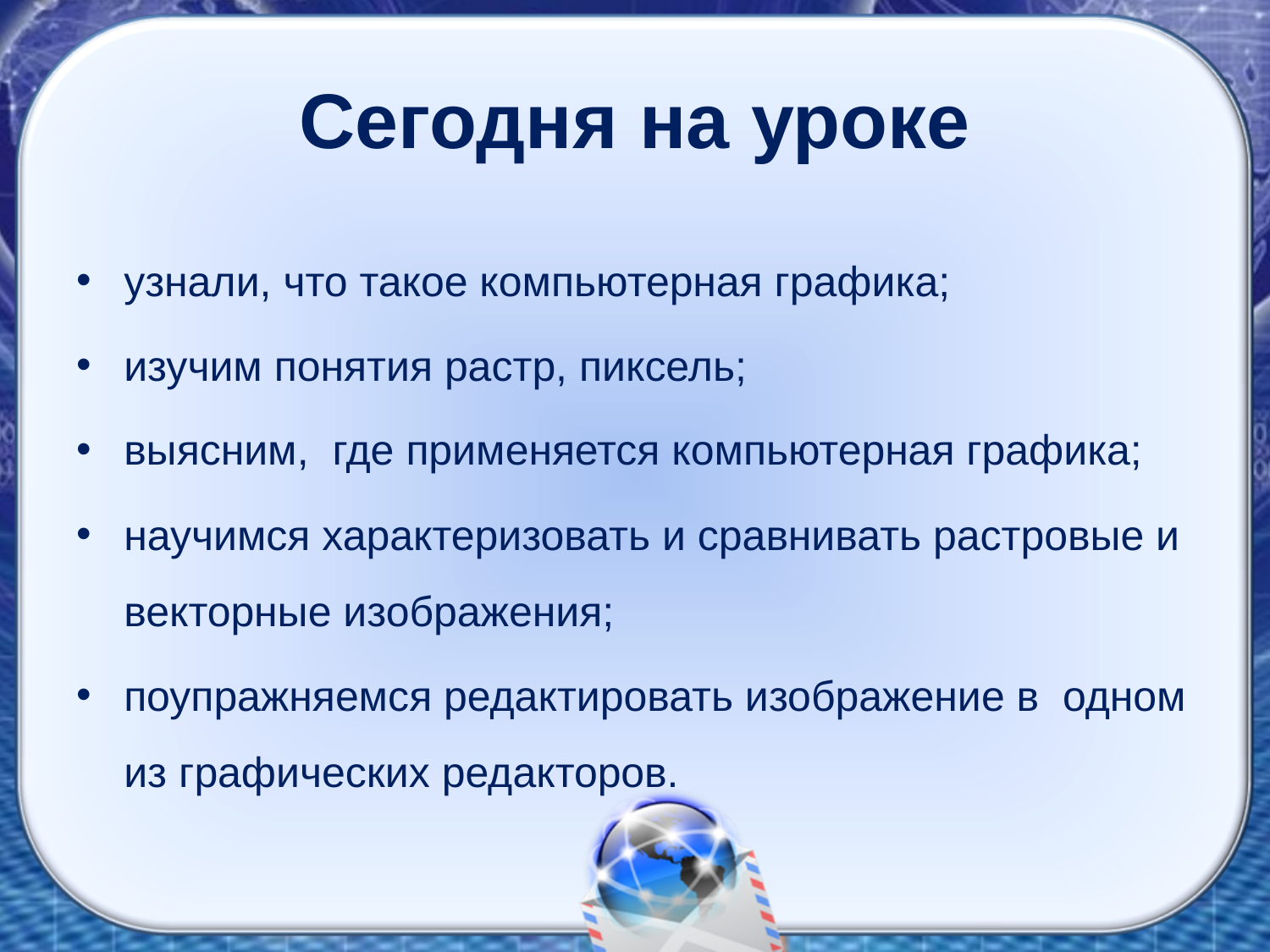

# Сегодня на уроке
узнали, что такое компьютерная графика;
изучим понятия растр, пиксель;
выясним,  где применяется компьютерная графика;
научимся характеризовать и сравнивать растровые и векторные изображения;
поупражняемся редактировать изображение в  одном из графических редакторов.